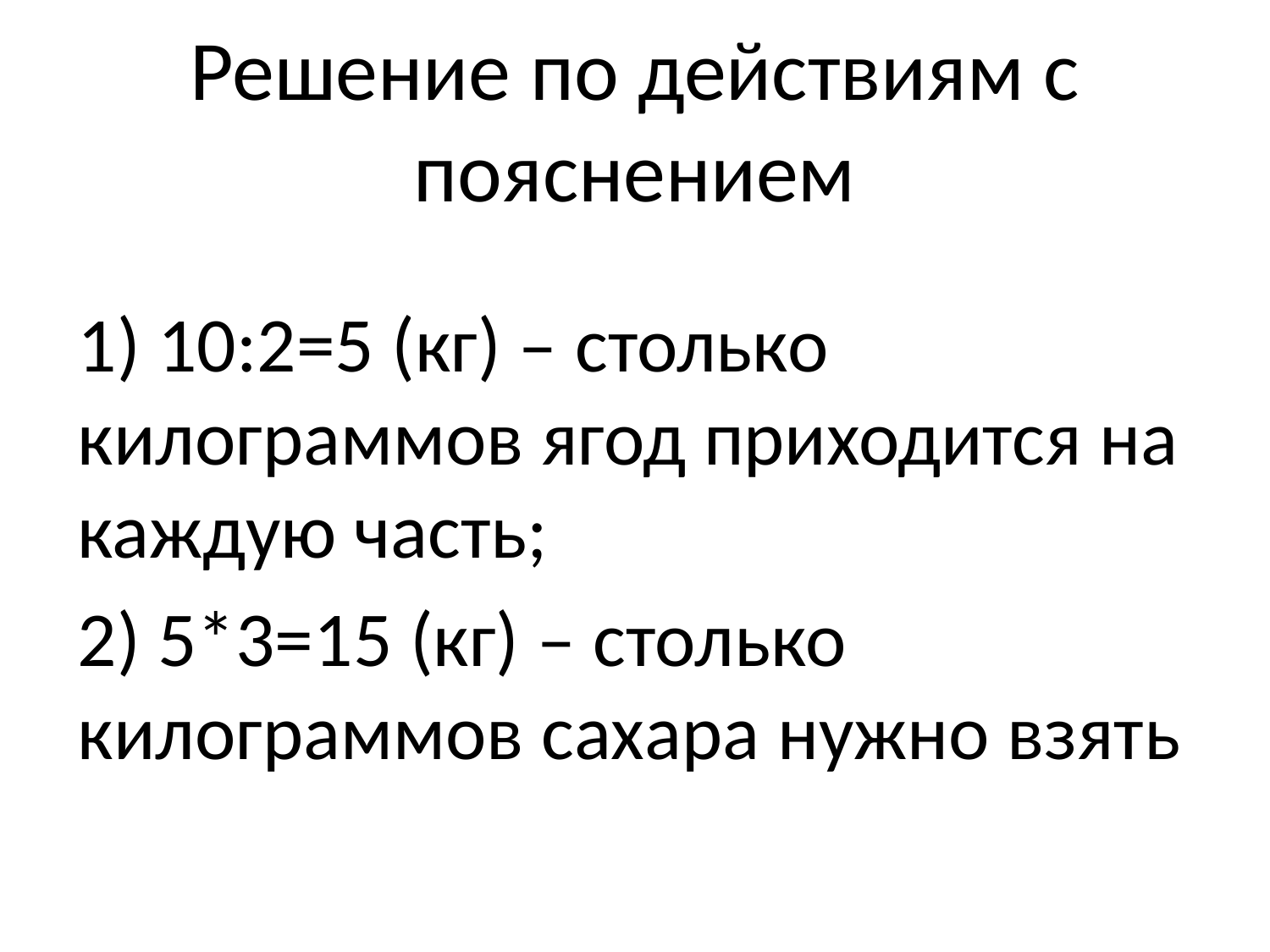

# Решение по действиям с пояснением
1) 10:2=5 (кг) – столько килограммов ягод приходится на каждую часть;
2) 5*3=15 (кг) – столько килограммов сахара нужно взять